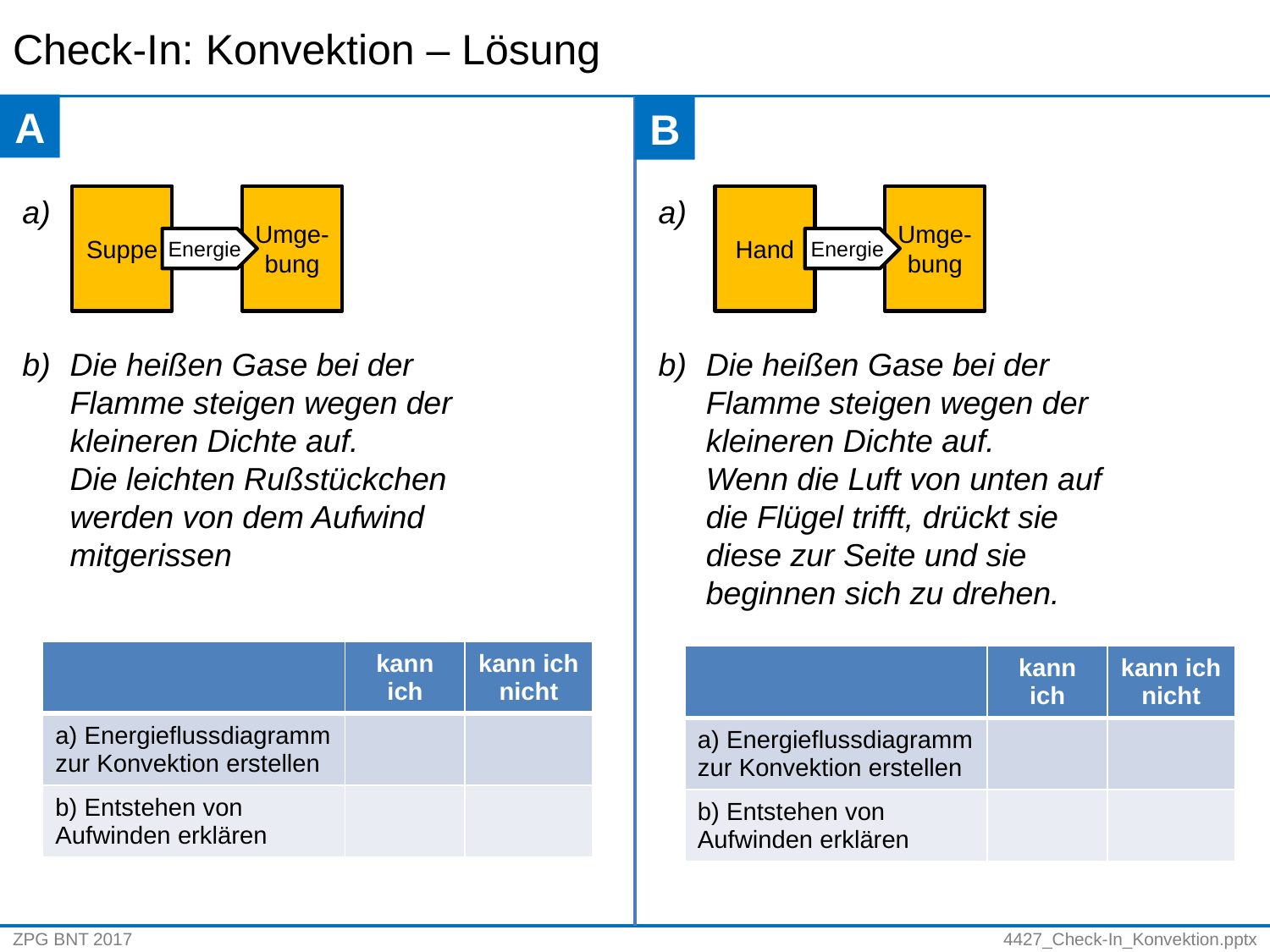

# Check-In: Konvektion – Lösung
A
B
Hand
Umge-bung
Energie

Die heißen Gase bei der Flamme steigen wegen der kleineren Dichte auf.
Die leichten Rußstückchen werden von dem Aufwind mitgerissen
Suppe
Umge-bung
Energie

Die heißen Gase bei der Flamme steigen wegen der kleineren Dichte auf.
Wenn die Luft von unten auf die Flügel trifft, drückt sie diese zur Seite und sie beginnen sich zu drehen.
|  | kann ich | kann ich nicht |
| --- | --- | --- |
| a) Energieflussdiagramm zur Konvektion erstellen |  |  |
| b) Entstehen von Aufwinden erklären |  |  |
|  | kann ich | kann ich nicht |
| --- | --- | --- |
| a) Energieflussdiagramm zur Konvektion erstellen |  |  |
| b) Entstehen von Aufwinden erklären |  |  |
ZPG BNT 2017
4427_Check-In_Konvektion.pptx